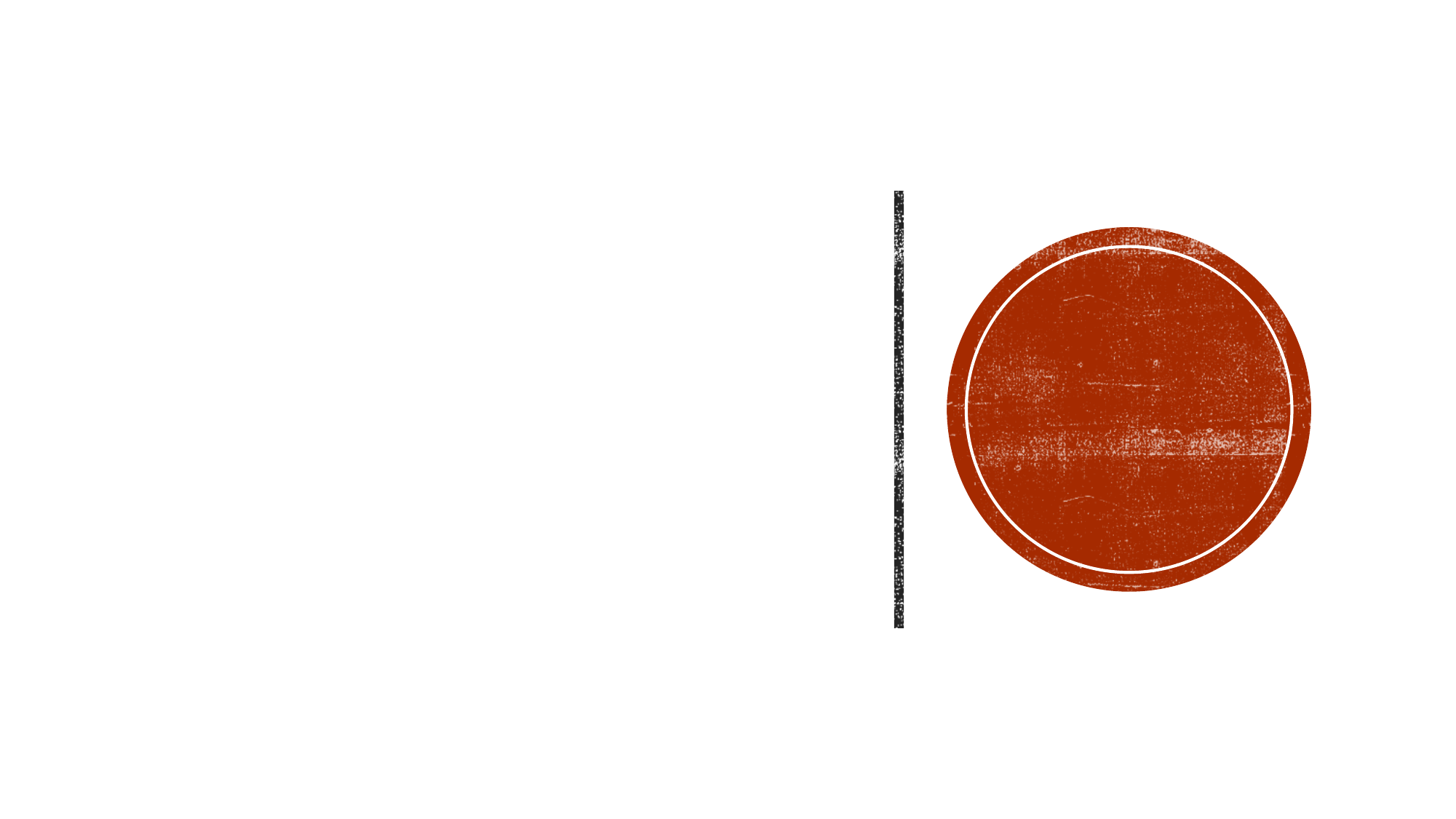

# The attacking player in Teal and the defending player in White are both in pursuit of the puck on the end boards. The player in White reaches the puck first and uses his body to protect the puck while the player in Teal initiates competitive contact. The puck then goes over towards the side boards where players from both teams engage in legal competitive contact in an effort to gain possession of the puck.